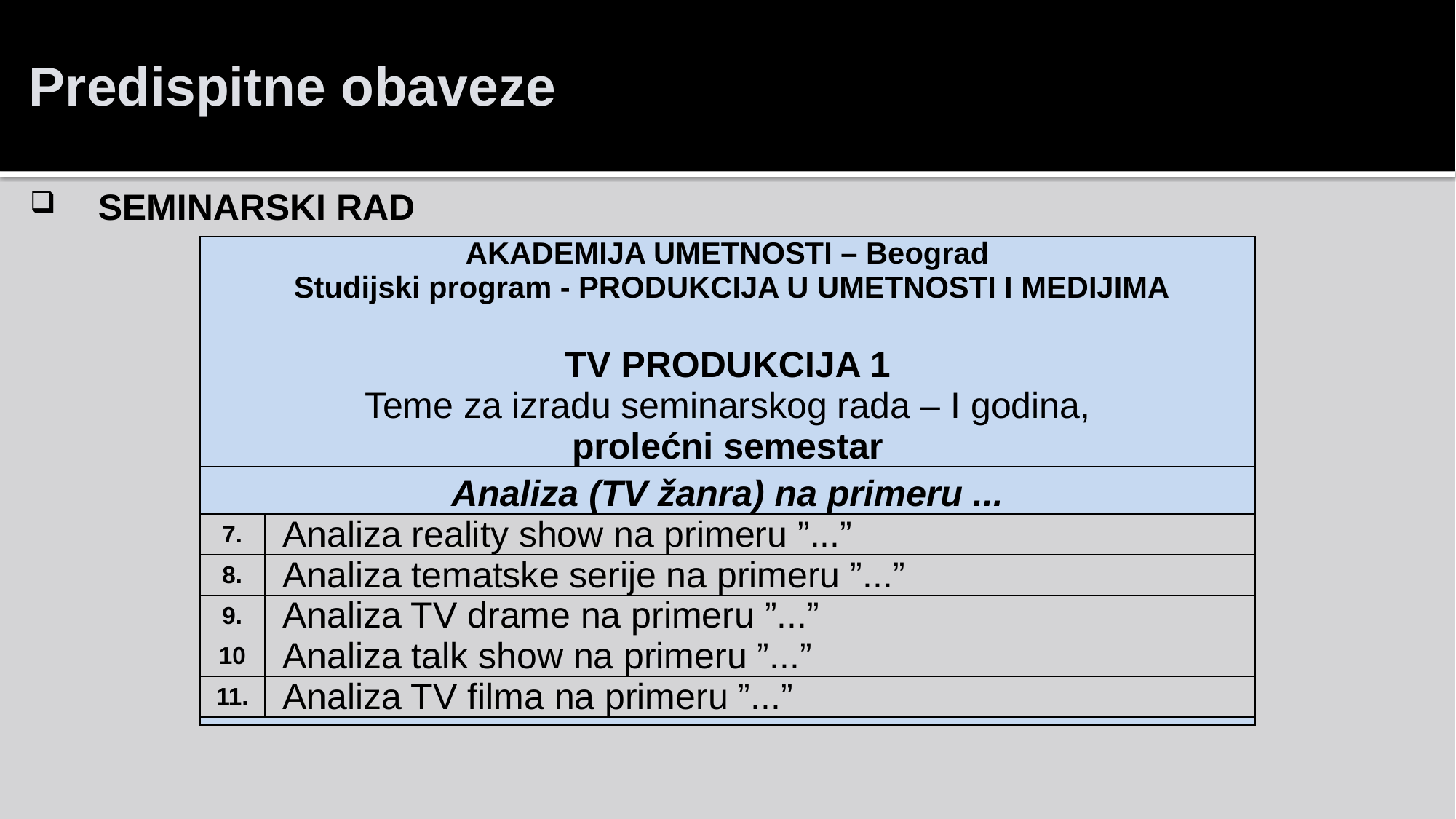

# Predispitne obaveze
SEMINARSKI RAD

| AKADEMIJA UMETNOSTI – Beograd  Studijski program - PRODUKCIJA U UMETNOSTI I MEDIJIMA   TV PRODUKCIJA 1  Teme za izradu seminarskog rada – I godina, prolećni semestar |  |
| --- | --- |
| Analiza (TV žanra) na primeru ... |  |
| 7. | Analiza reality show na primeru ”...” |
| 8. | Analiza tematske serije na primeru ”...” |
| 9. | Analiza TV drame na primeru ”...” |
| 10 | Analiza talk show na primeru ”...” |
| 11. | Analiza TV filma na primeru ”...” |
|  |  |